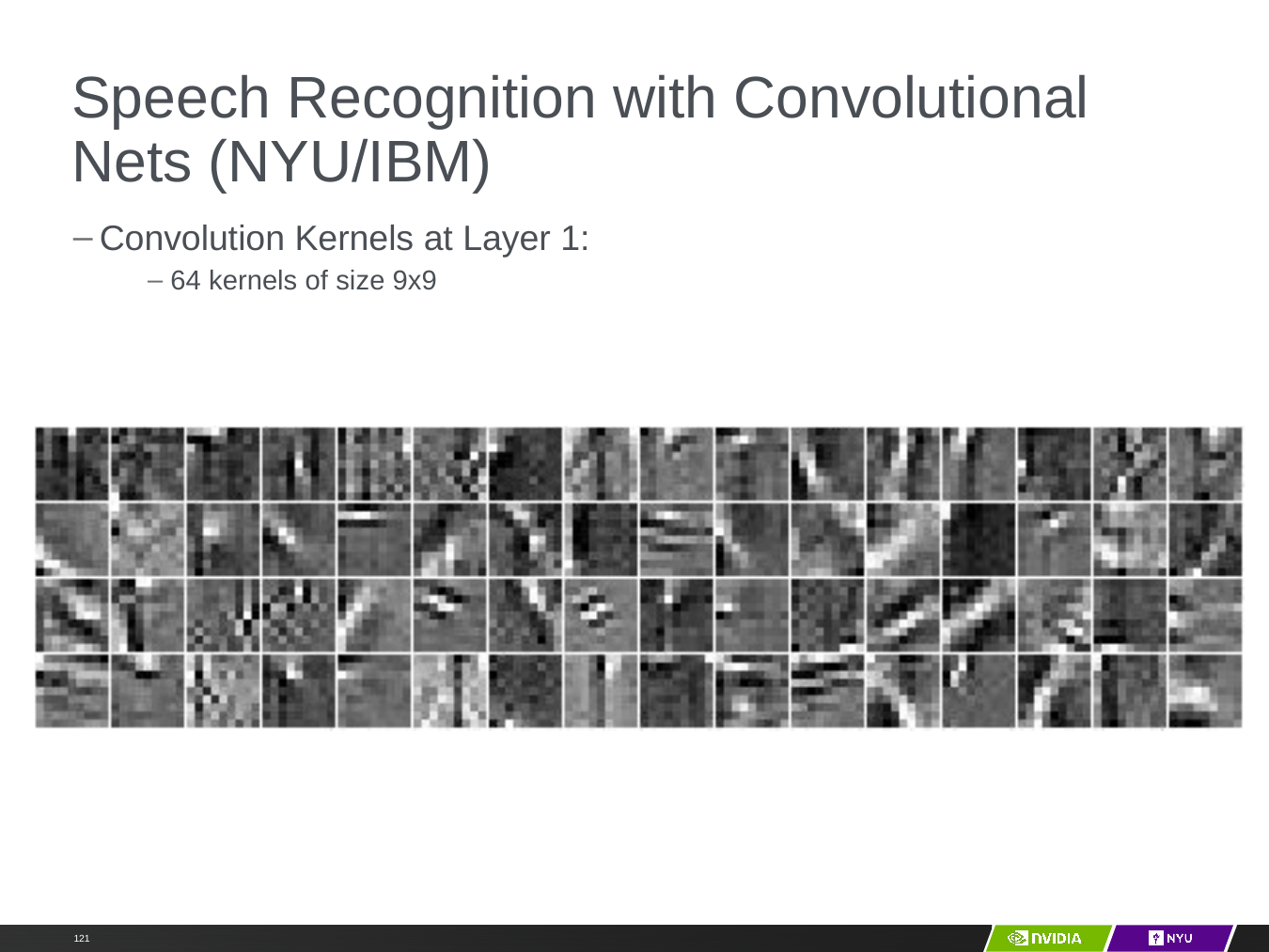

# Speech Recognition with Convolutional Nets (NYU/IBM)
Y LeCun
Convolution Kernels at Layer 1:
64 kernels of size 9x9